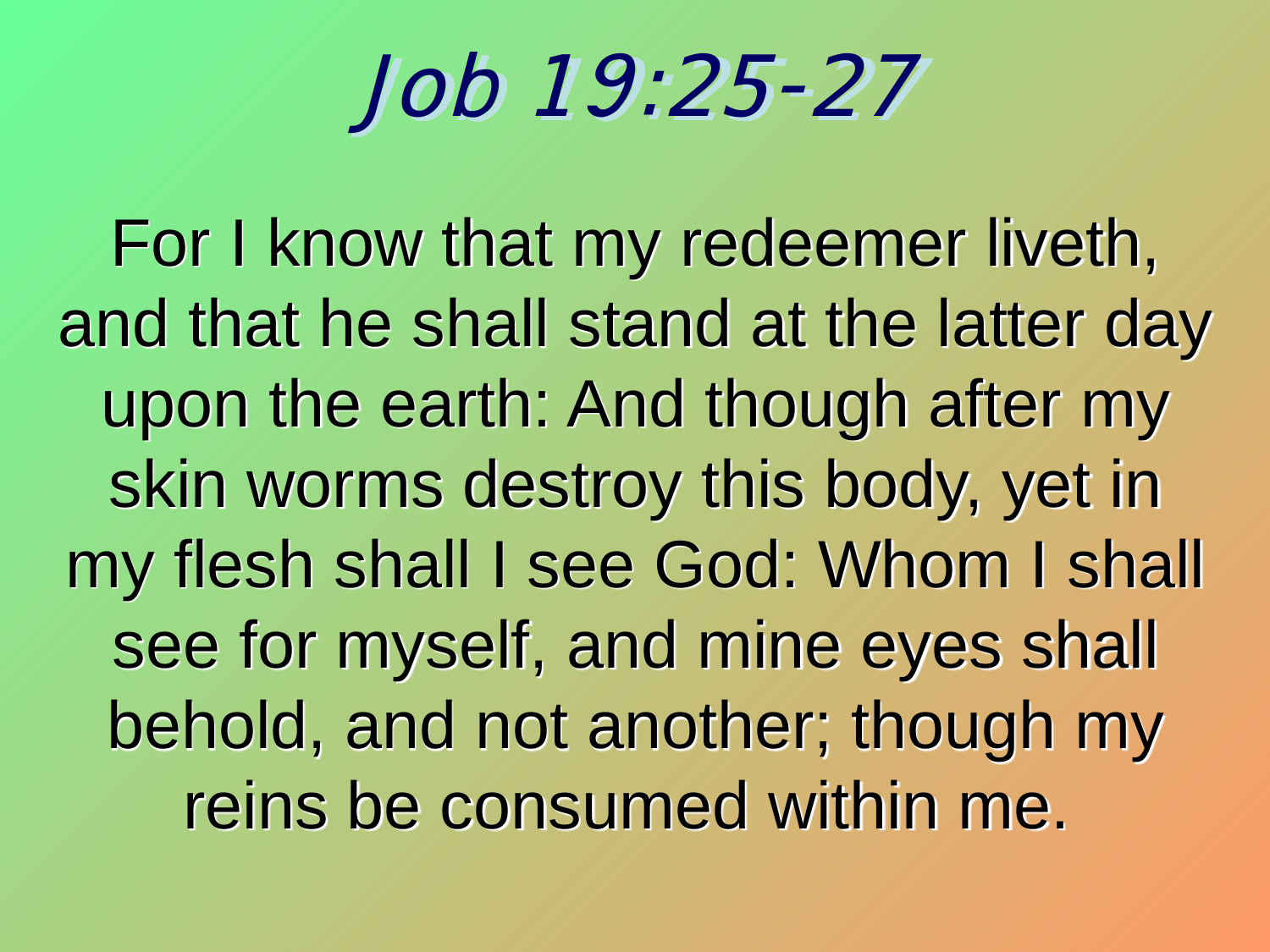

Job 19:25-27
For I know that my redeemer liveth, and that he shall stand at the latter day upon the earth: And though after my skin worms destroy this body, yet in my flesh shall I see God: Whom I shall see for myself, and mine eyes shall behold, and not another; though my reins be consumed within me.